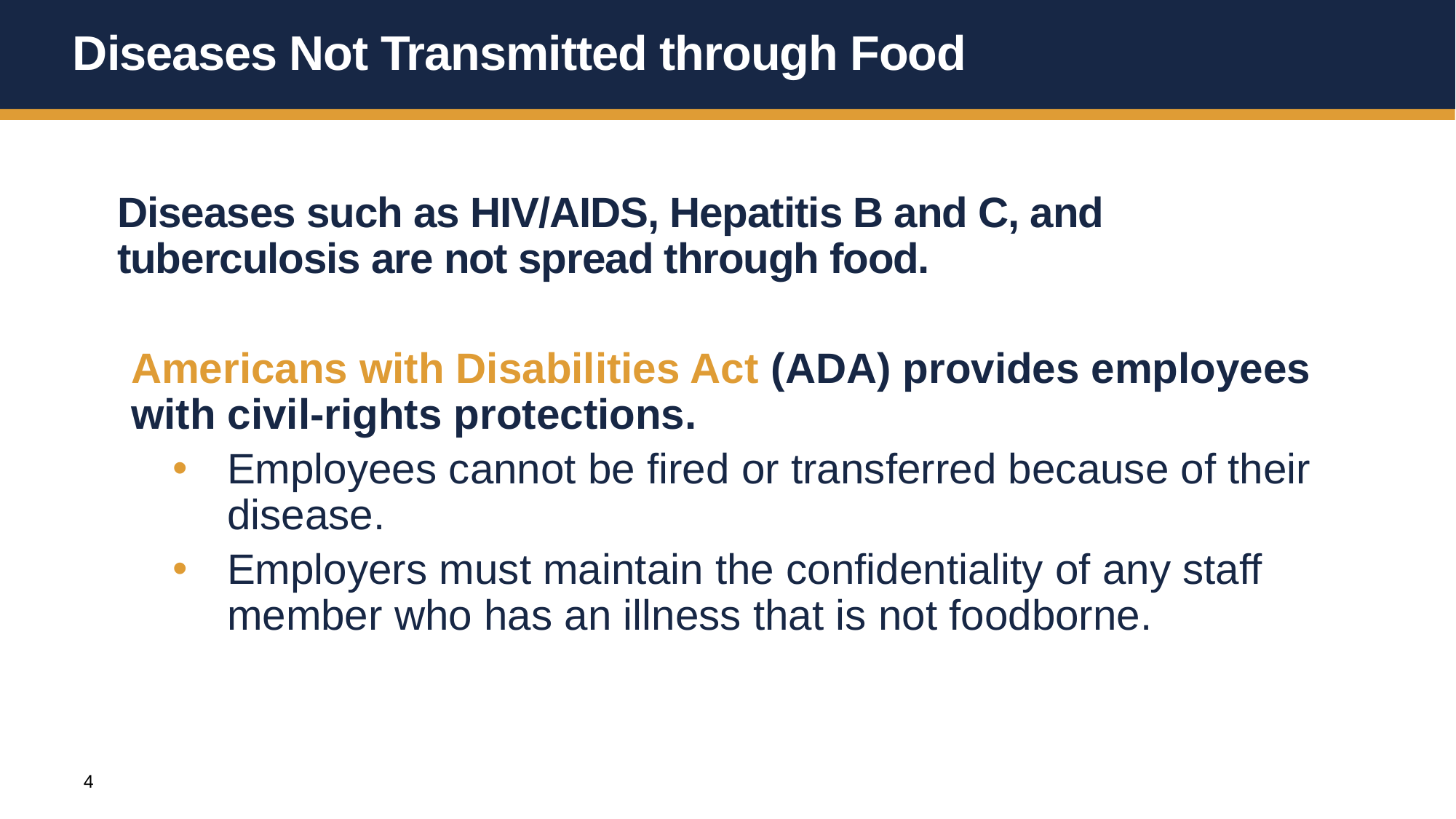

# Diseases Not Transmitted through Food
Diseases such as HIV/AIDS, Hepatitis B and C, and tuberculosis are not spread through food.

Americans with Disabilities Act (ADA) provides employees with civil-rights protections.
Employees cannot be fired or transferred because of their disease.
Employers must maintain the confidentiality of any staff member who has an illness that is not foodborne.

4